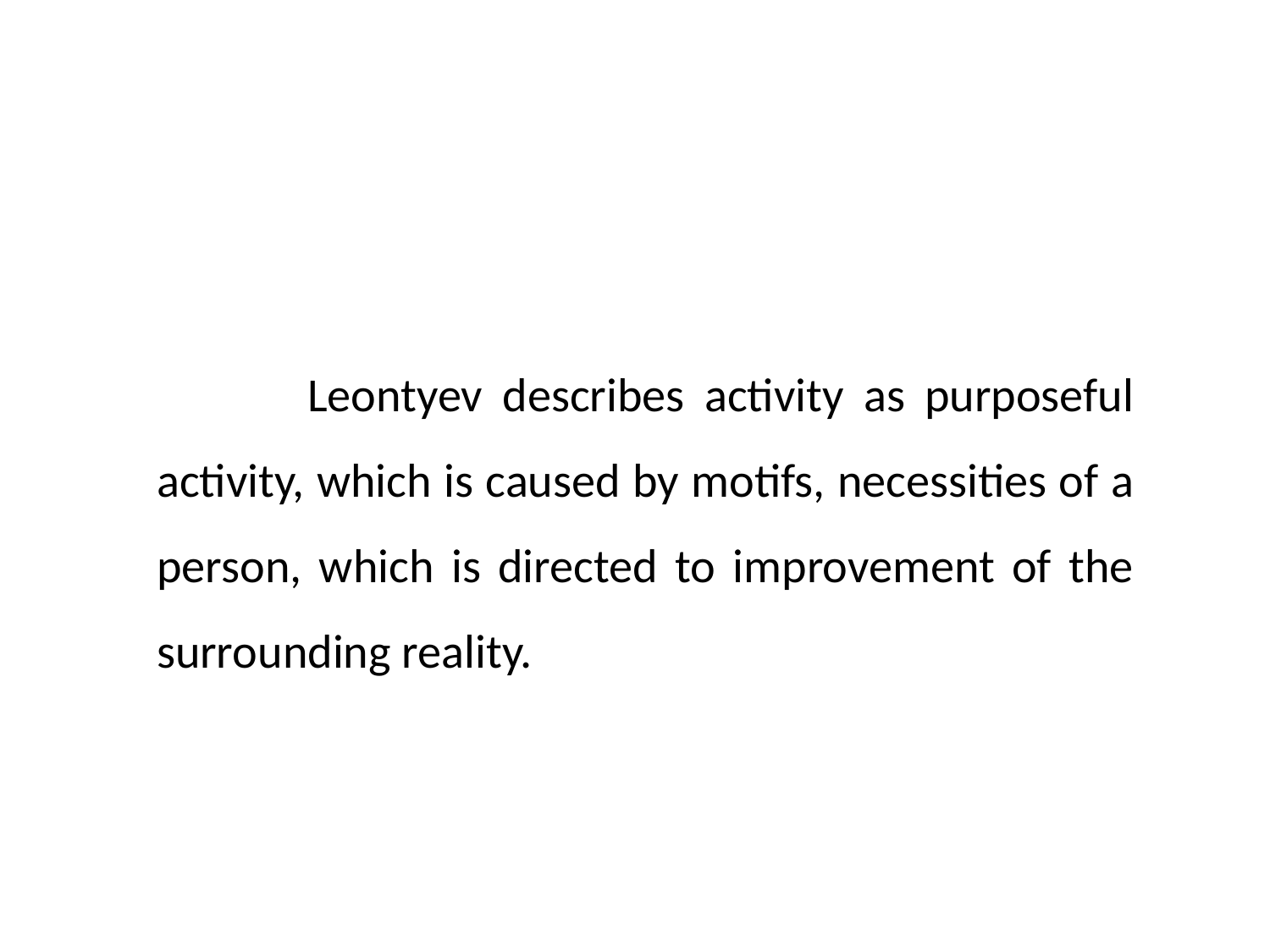

Leontyev describes activity as purposeful activity, which is caused by motifs, necessities of a person, which is directed to improvement of the surrounding reality.